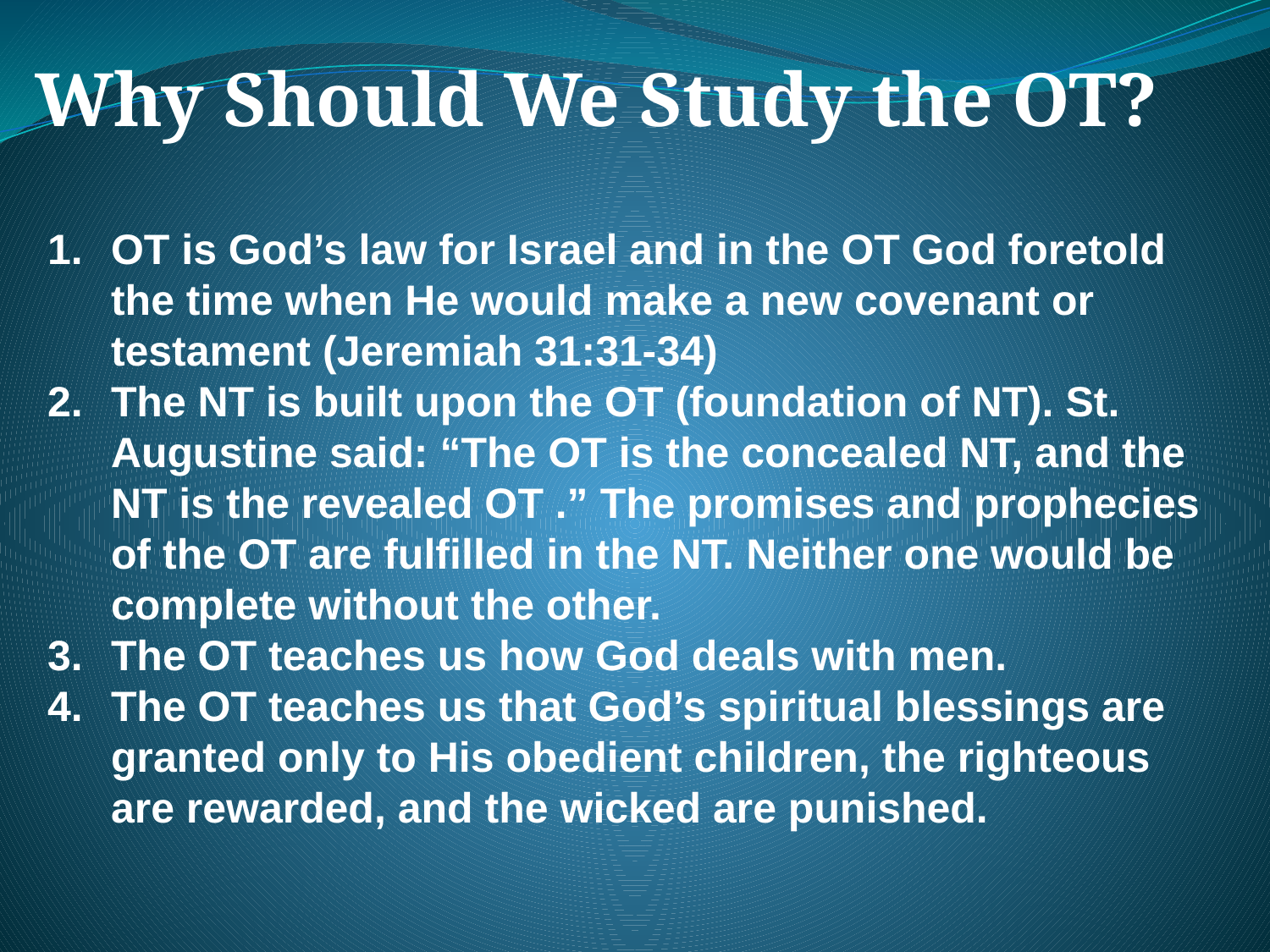

Why Should We Study the OT?

OT is God’s law for Israel and in the OT God foretold the time when He would make a new covenant or testament (Jeremiah 31:31-34)
The NT is built upon the OT (foundation of NT). St. Augustine said: “The OT is the concealed NT, and the NT is the revealed OT .” The promises and prophecies of the OT are fulfilled in the NT. Neither one would be complete without the other.
The OT teaches us how God deals with men.
The OT teaches us that God’s spiritual blessings are granted only to His obedient children, the righteous are rewarded, and the wicked are punished.